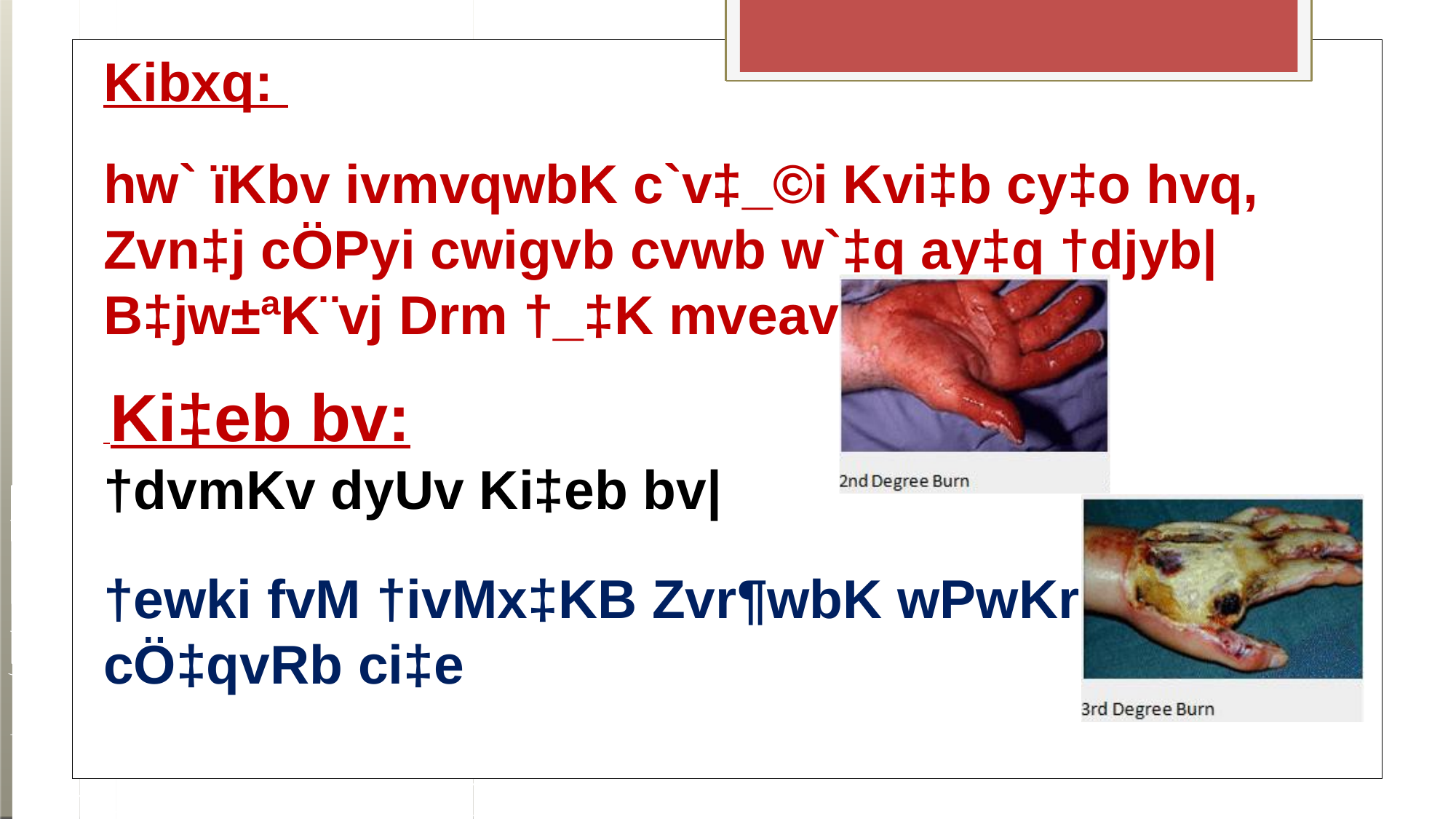

# Kibxq: hw` ïKbv ivmvqwbK c`v‡_©i Kvi‡b cy‡o hvq, Zvn‡j cÖPyi cwigvb cvwb w`‡q ay‡q †djyb| B‡jw±ªK¨vj Drm †_‡K mveavb _vKyb| Ki‡eb bv: †dvmKv dyUv Ki‡eb bv| †ewki fvM †ivMx‡KB Zvr¶wbK wPwKrmvi cÖ‡qvRb ci‡e